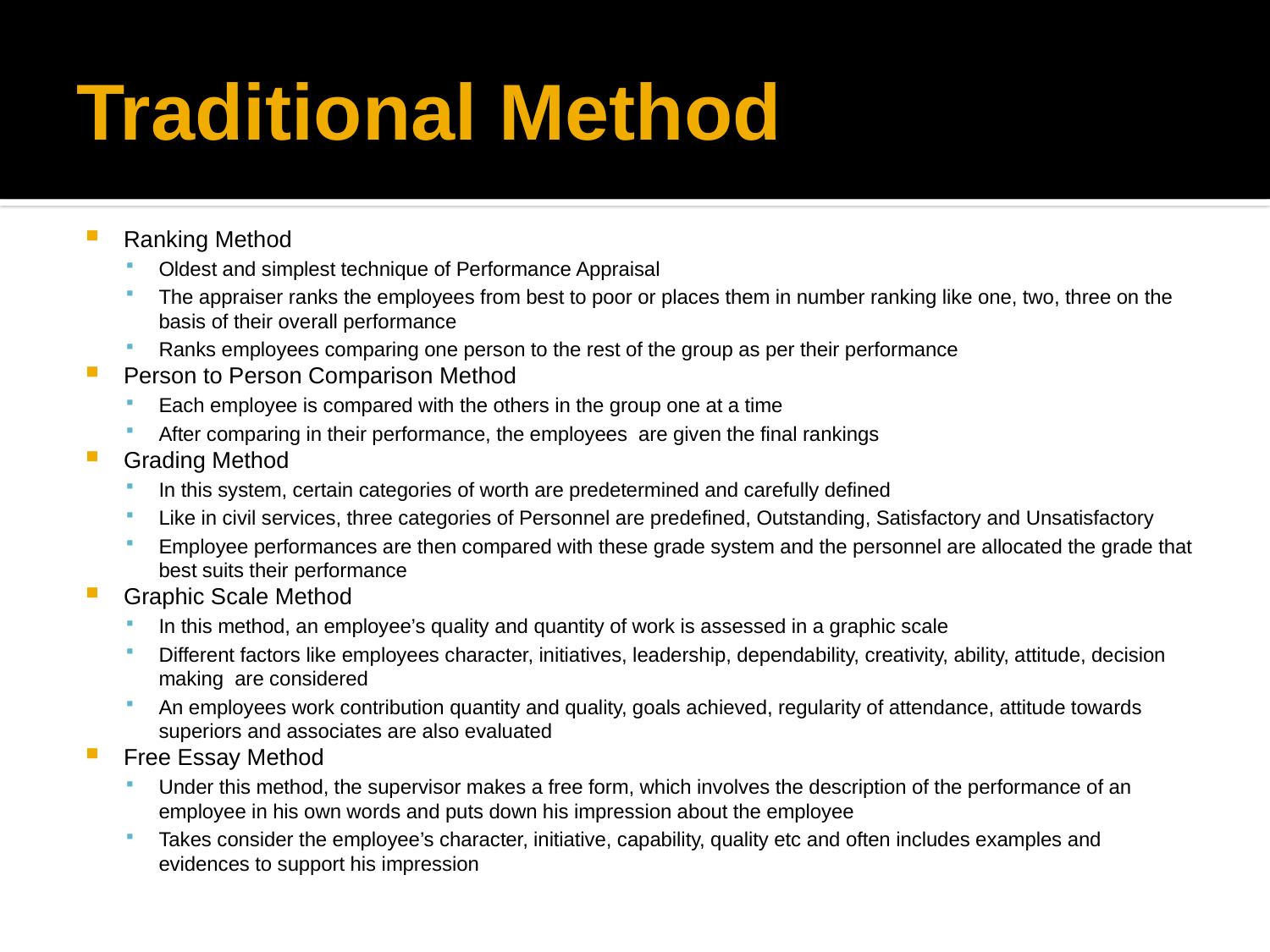

# Traditional Method
Ranking Method
Oldest and simplest technique of Performance Appraisal
The appraiser ranks the employees from best to poor or places them in number ranking like one, two, three on the basis of their overall performance
Ranks employees comparing one person to the rest of the group as per their performance
Person to Person Comparison Method
Each employee is compared with the others in the group one at a time
After comparing in their performance, the employees  are given the final rankings
Grading Method
In this system, certain categories of worth are predetermined and carefully defined
Like in civil services, three categories of Personnel are predefined, Outstanding, Satisfactory and Unsatisfactory
Employee performances are then compared with these grade system and the personnel are allocated the grade that best suits their performance
Graphic Scale Method
In this method, an employee’s quality and quantity of work is assessed in a graphic scale
Different factors like employees character, initiatives, leadership, dependability, creativity, ability, attitude, decision making  are considered
An employees work contribution quantity and quality, goals achieved, regularity of attendance, attitude towards superiors and associates are also evaluated
Free Essay Method
Under this method, the supervisor makes a free form, which involves the description of the performance of an employee in his own words and puts down his impression about the employee
Takes consider the employee’s character, initiative, capability, quality etc and often includes examples and evidences to support his impression